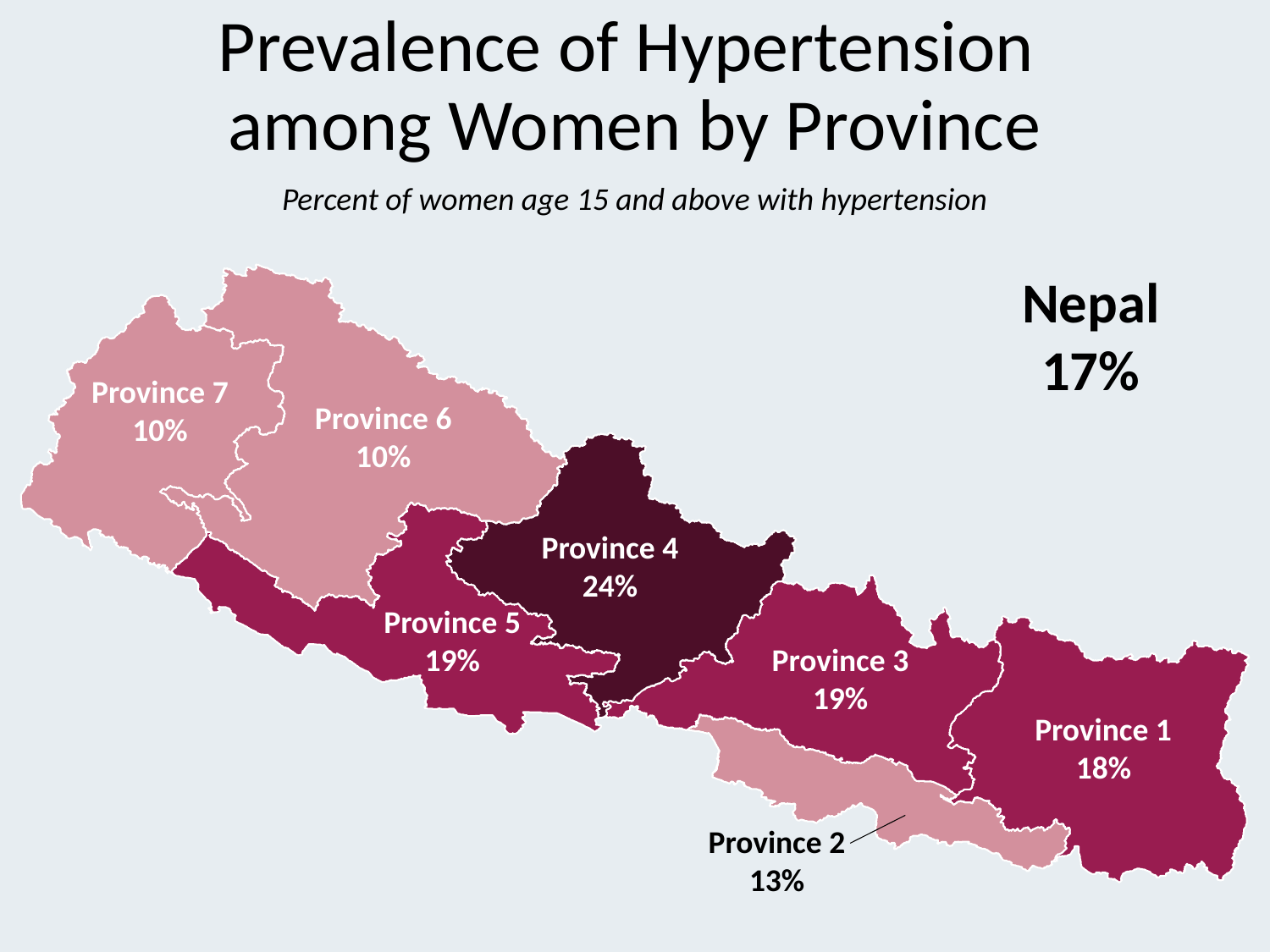

# Prevalence of Hypertension among Women by Province
Percent of women age 15 and above with hypertension
Nepal
17%

Province 7
10%
Province 6
10%

Province 4
24%

Province 5
19%

Province 3
19%
Province 1
18%

Province 2
13%